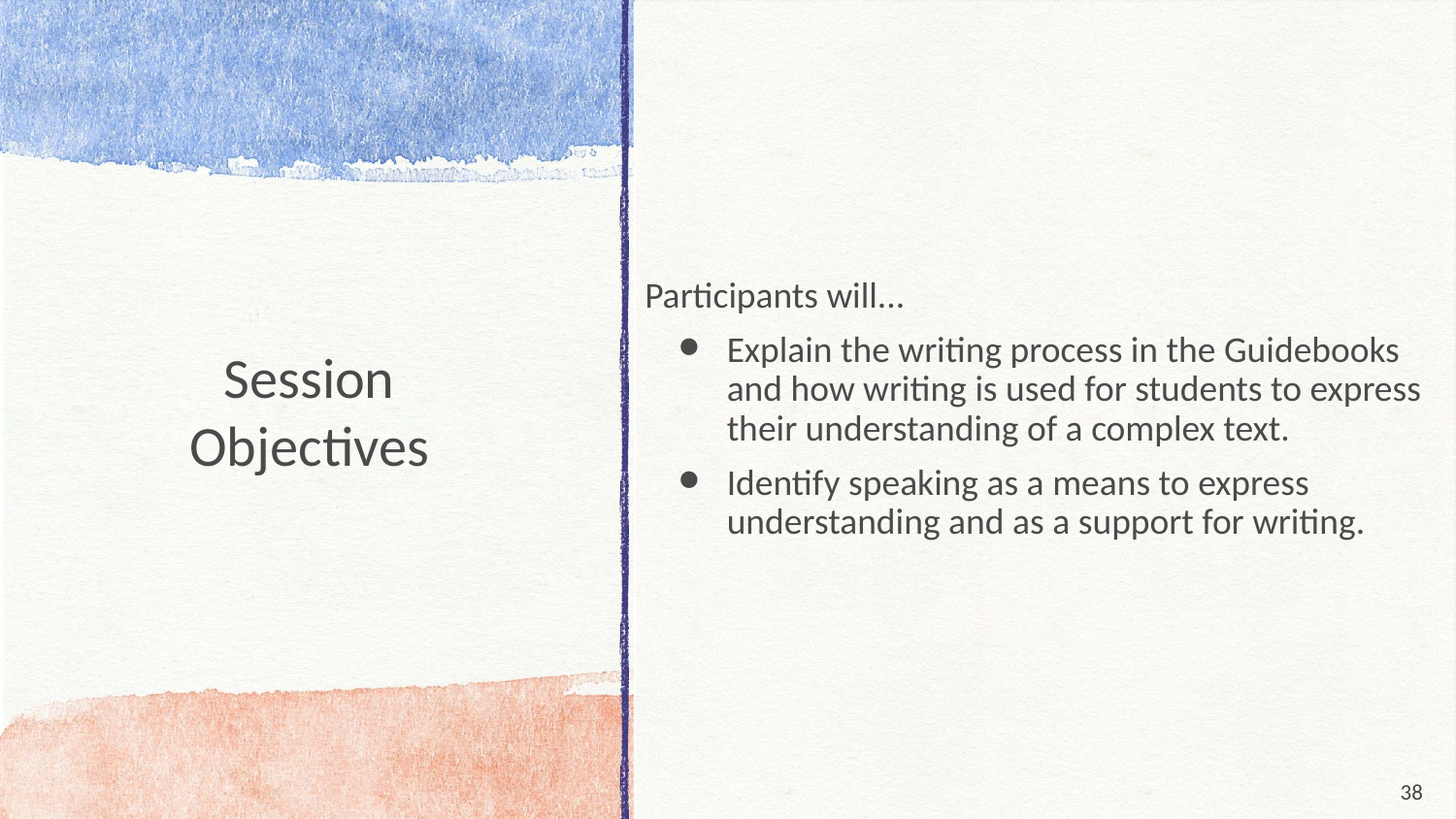

Participants will...
Explain the writing process in the Guidebooks and how writing is used for students to express their understanding of a complex text.
Identify speaking as a means to express understanding and as a support for writing.
# Session
Objectives